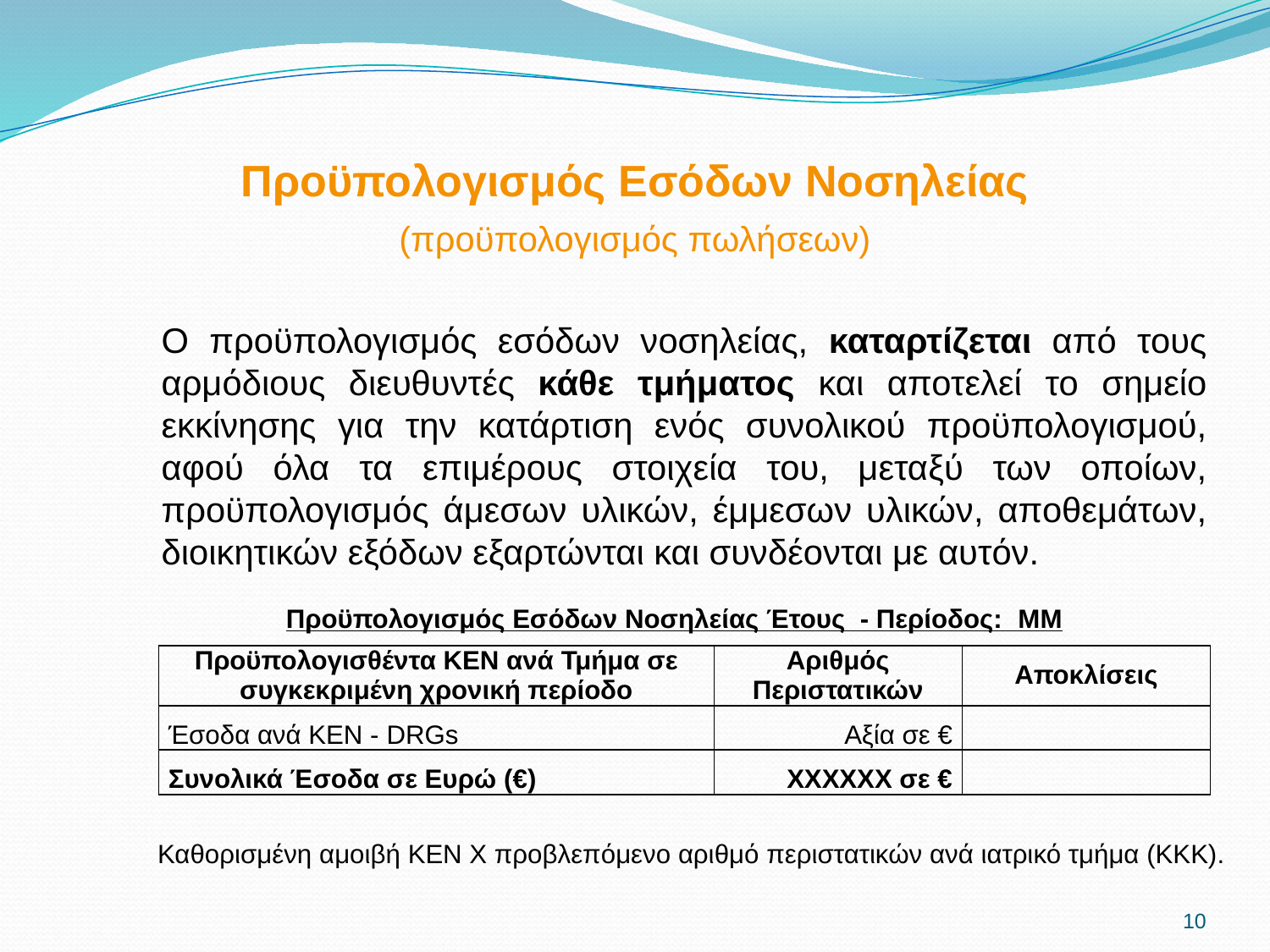

Προϋπολογισμός Εσόδων Νοσηλείας

(προϋπολογισμός πωλήσεων)
Ο προϋπολογισμός εσόδων νοσηλείας, καταρτίζεται από τους αρμόδιους διευθυντές κάθε τμήματος και αποτελεί το σημείο εκκίνησης για την κατάρτιση ενός συνολικού προϋπολογισμού, αφού όλα τα επιμέρους στοιχεία του, μεταξύ των οποίων, προϋπολογισμός άμεσων υλικών, έμμεσων υλικών, αποθεμάτων, διοικητικών εξόδων εξαρτώνται και συνδέονται με αυτόν.
Προϋπολογισμός Εσόδων Νοσηλείας Έτους  - Περίοδος:  MM
| Προϋπολογισθέντα ΚΕΝ ανά Τμήμα σε συγκεκριμένη χρονική περίοδο | Αριθμός Περιστατικών | Αποκλίσεις |
| --- | --- | --- |
| Έσοδα ανά ΚΕΝ - DRGs | Αξία σε € |  |
| Συνολικά Έσοδα σε Ευρώ (€) | ΧΧΧΧΧΧ σε € |  |
Καθορισμένη αμοιβή ΚΕΝ Χ προβλεπόμενο αριθμό περιστατικών ανά ιατρικό τμήμα (ΚΚΚ).
10